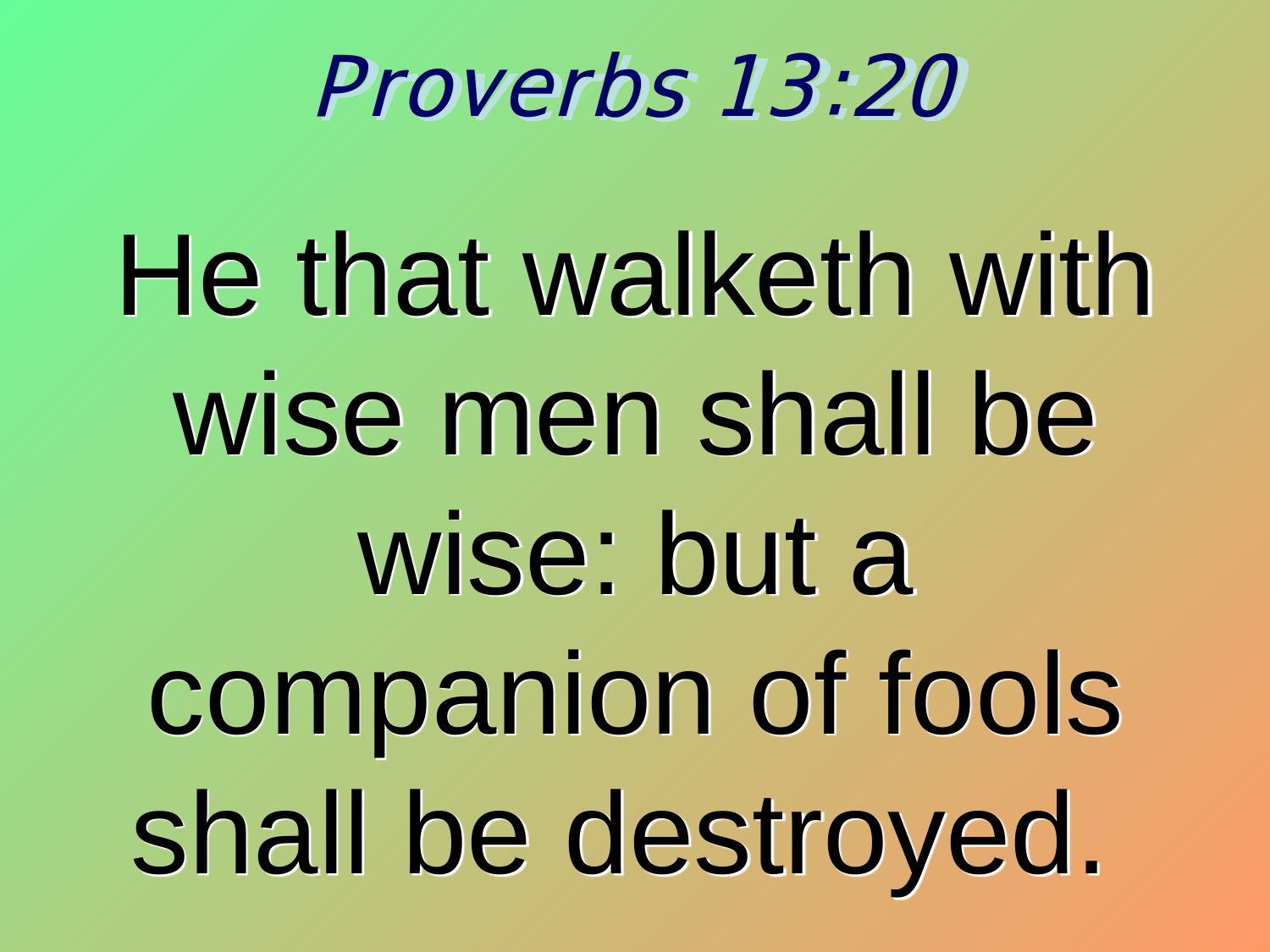

Proverbs 13:20
He that walketh with wise men shall be wise: but a companion of fools shall be destroyed.